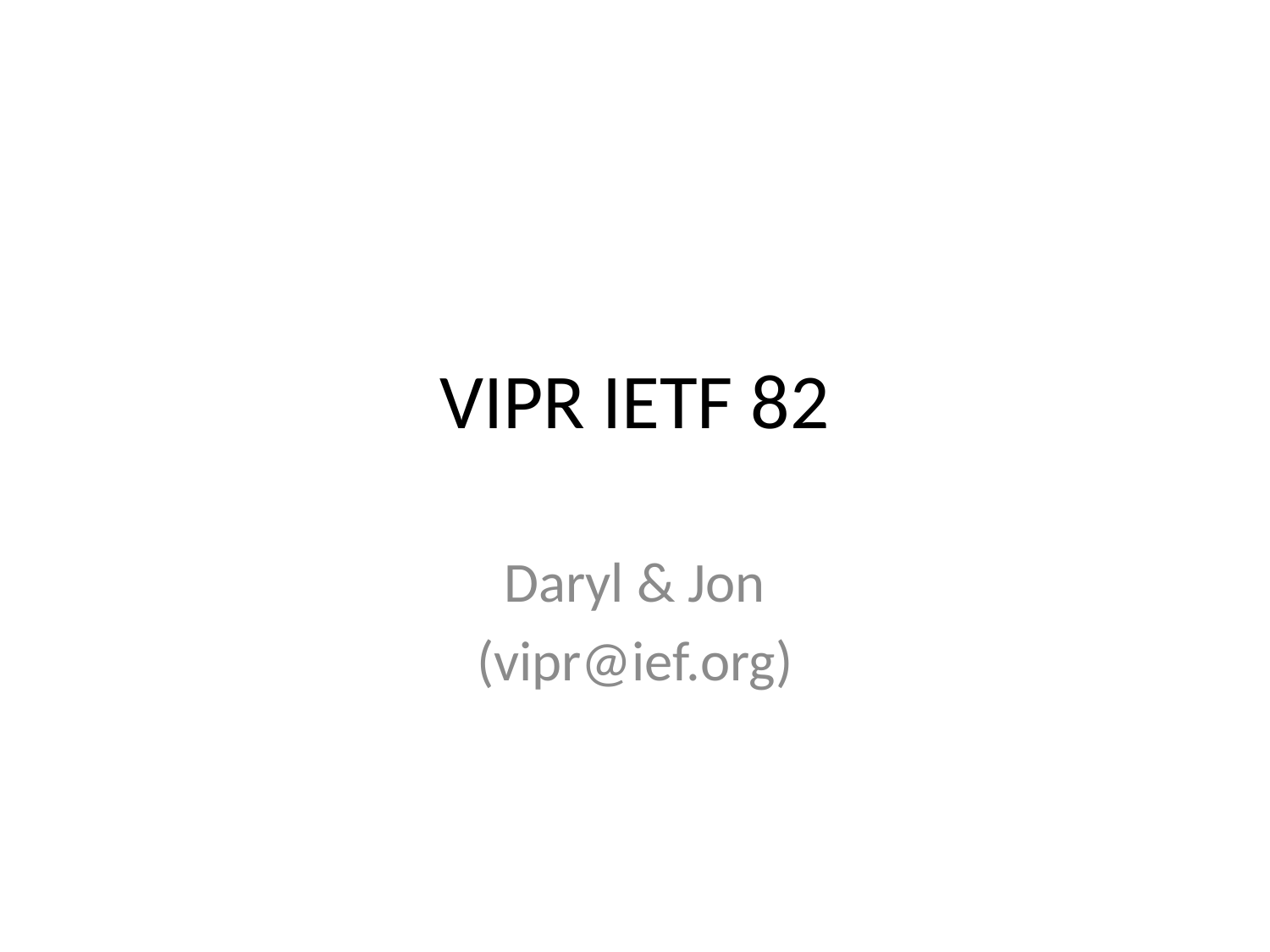

# VIPR IETF 82
Daryl & Jon
(vipr@ief.org)